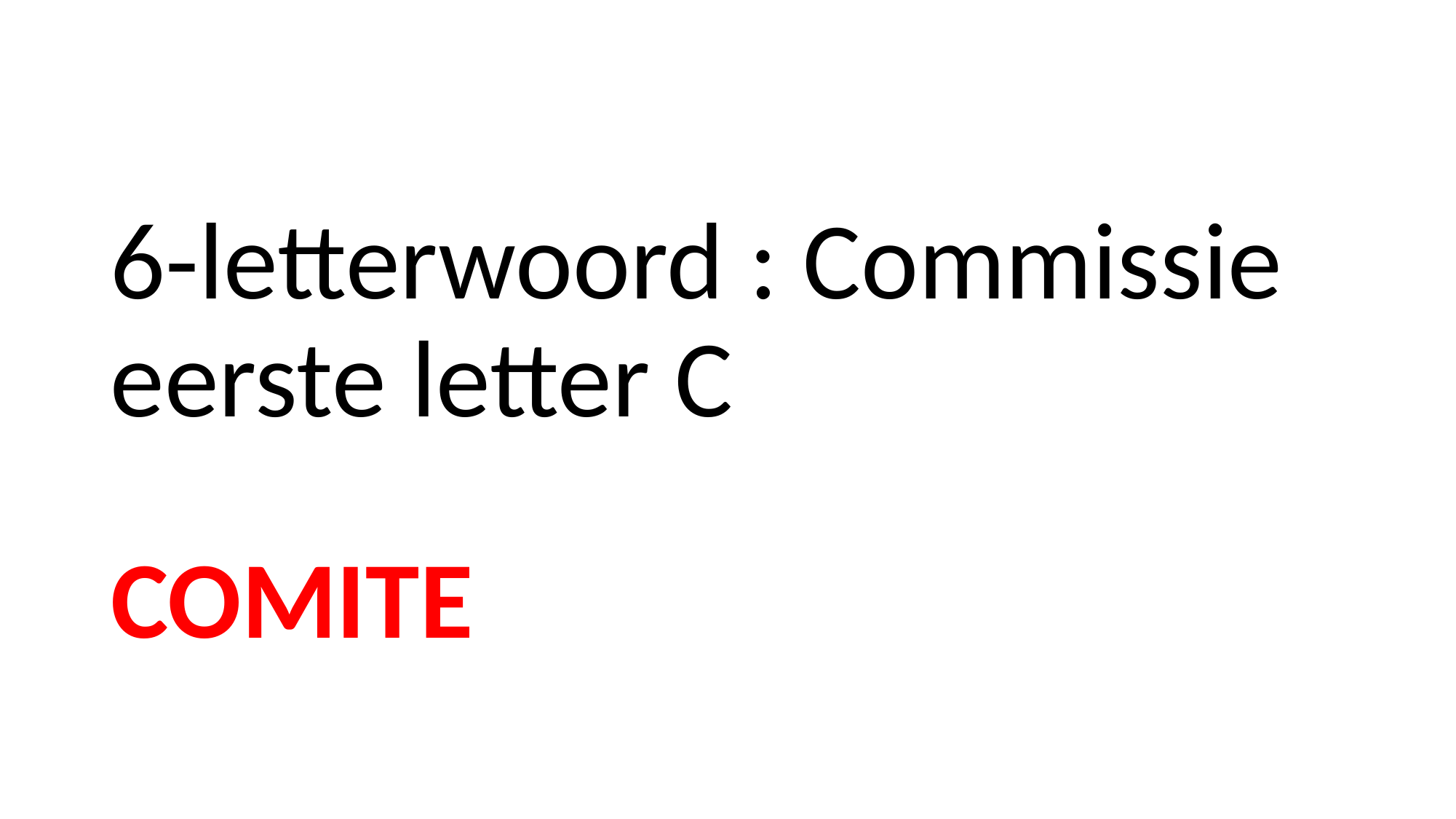

# 6-letterwoord : Commissie eerste letter C
COMITE